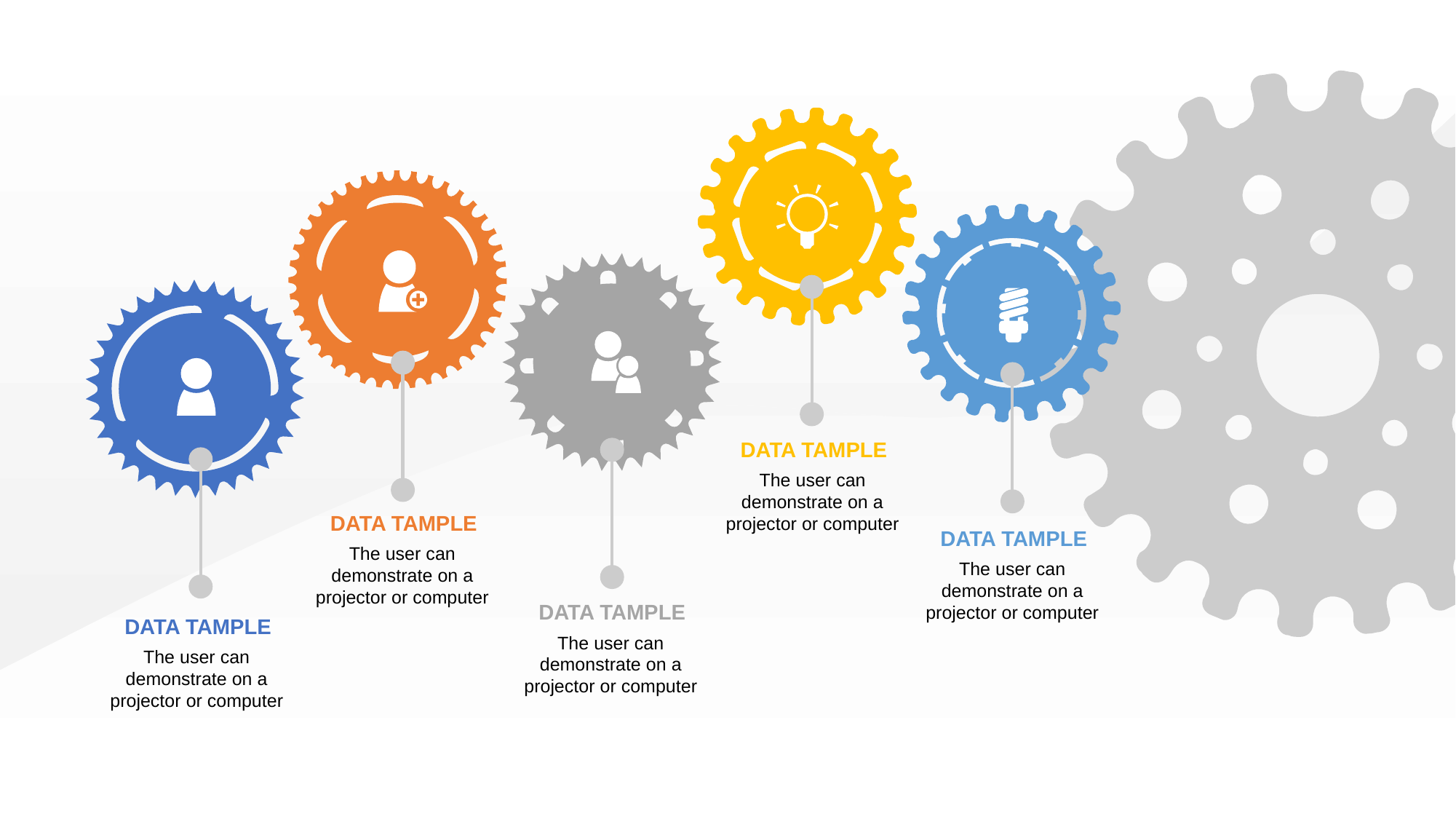

DATA TAMPLE

The user can demonstrate on a projector or computer

DATA TAMPLE
DATA TAMPLE
The user can demonstrate on a projector or computer
The user can demonstrate on a projector or computer

DATA TAMPLE
DATA TAMPLE
The user can demonstrate on a projector or computer
The user can demonstrate on a projector or computer